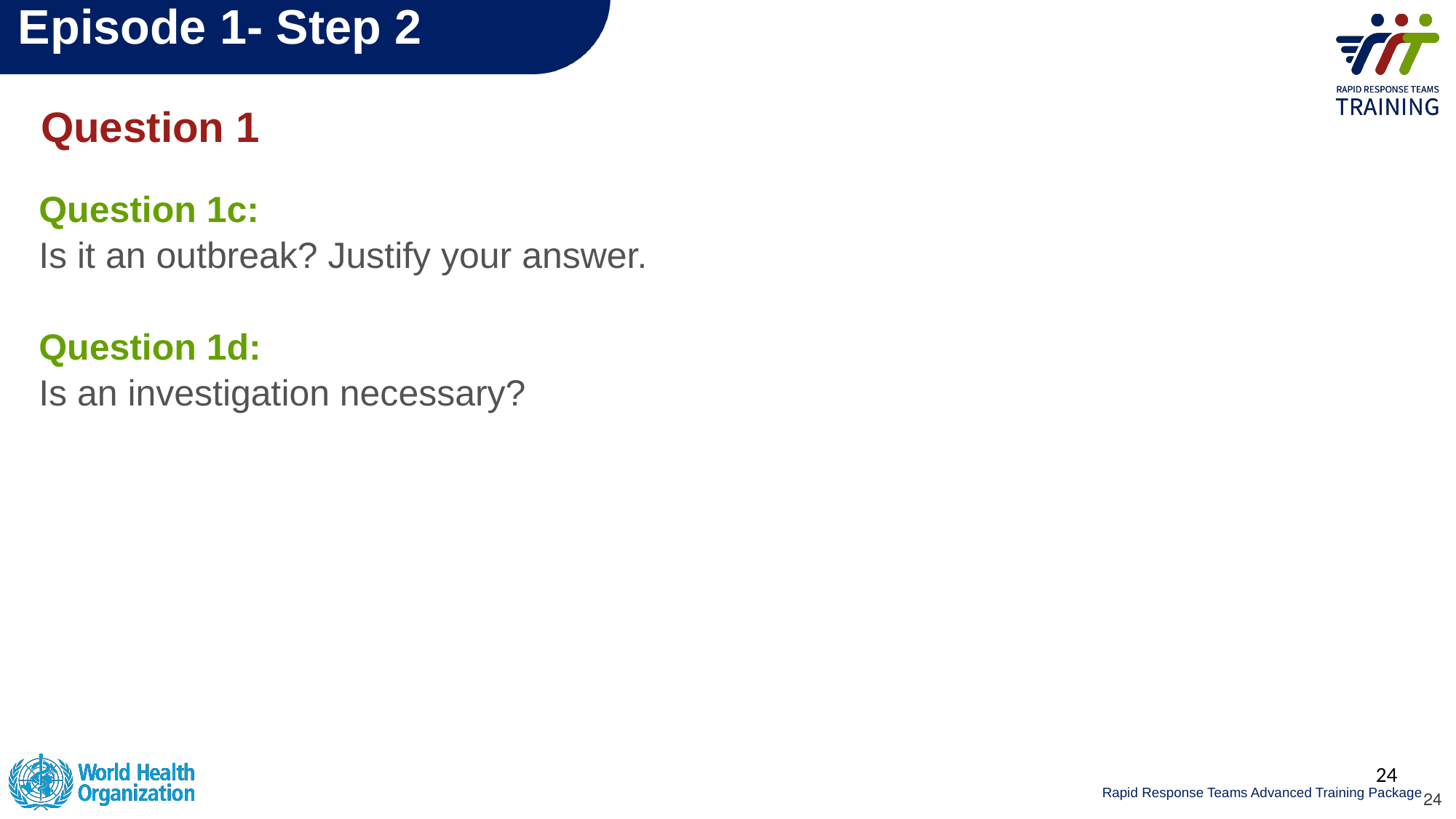

# Episode 1- Step 2
Question 1
Question 1c:
Is it an outbreak? Justify your answer.

Question 1d:
Is an investigation necessary?

24